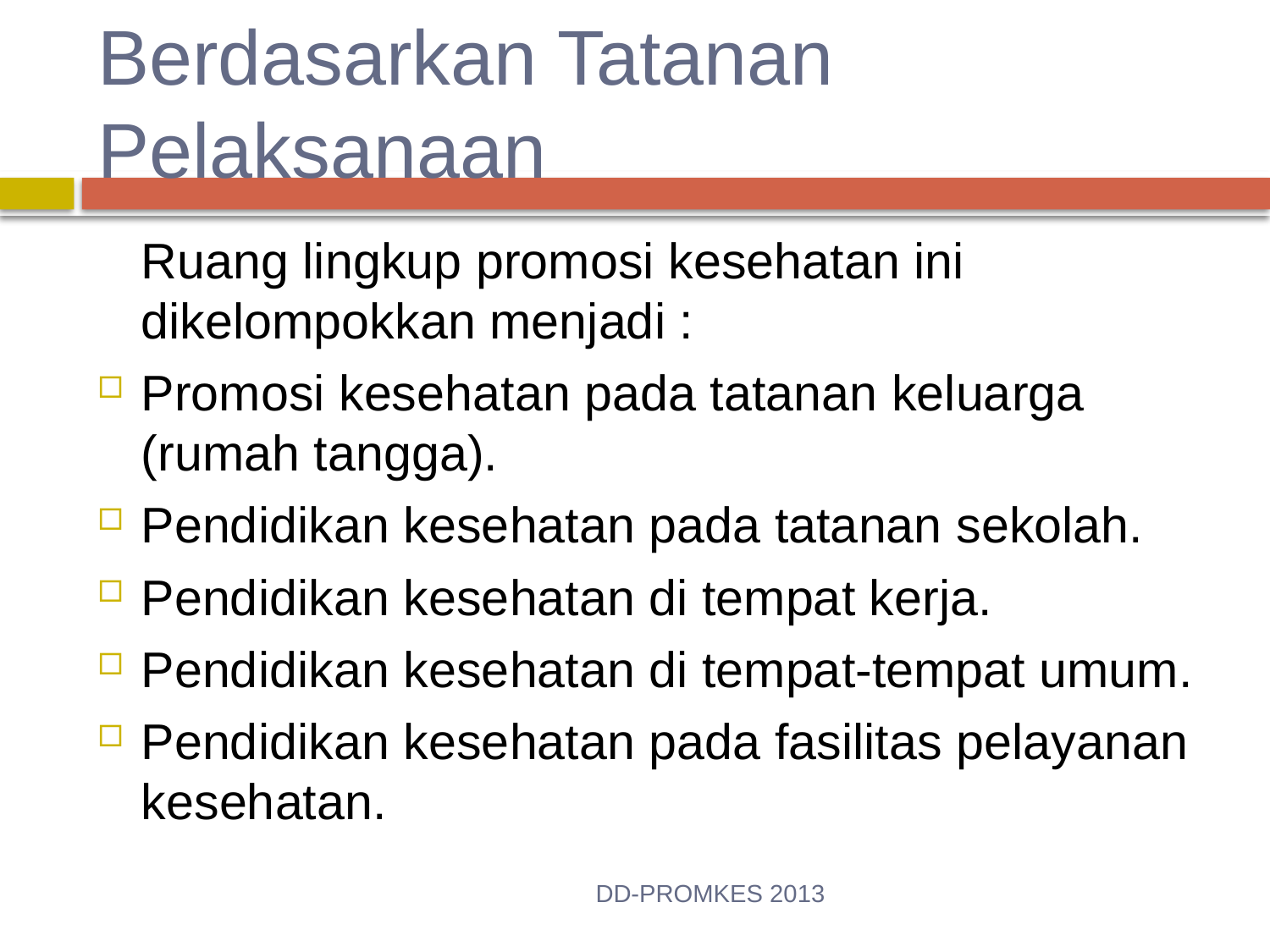

# Berdasarkan Tatanan Pelaksanaan
	Ruang lingkup promosi kesehatan ini dikelompokkan menjadi :
Promosi kesehatan pada tatanan keluarga (rumah tangga).
Pendidikan kesehatan pada tatanan sekolah.
Pendidikan kesehatan di tempat kerja.
Pendidikan kesehatan di tempat-tempat umum.
Pendidikan kesehatan pada fasilitas pelayanan kesehatan.

DD-PROMKES 2013